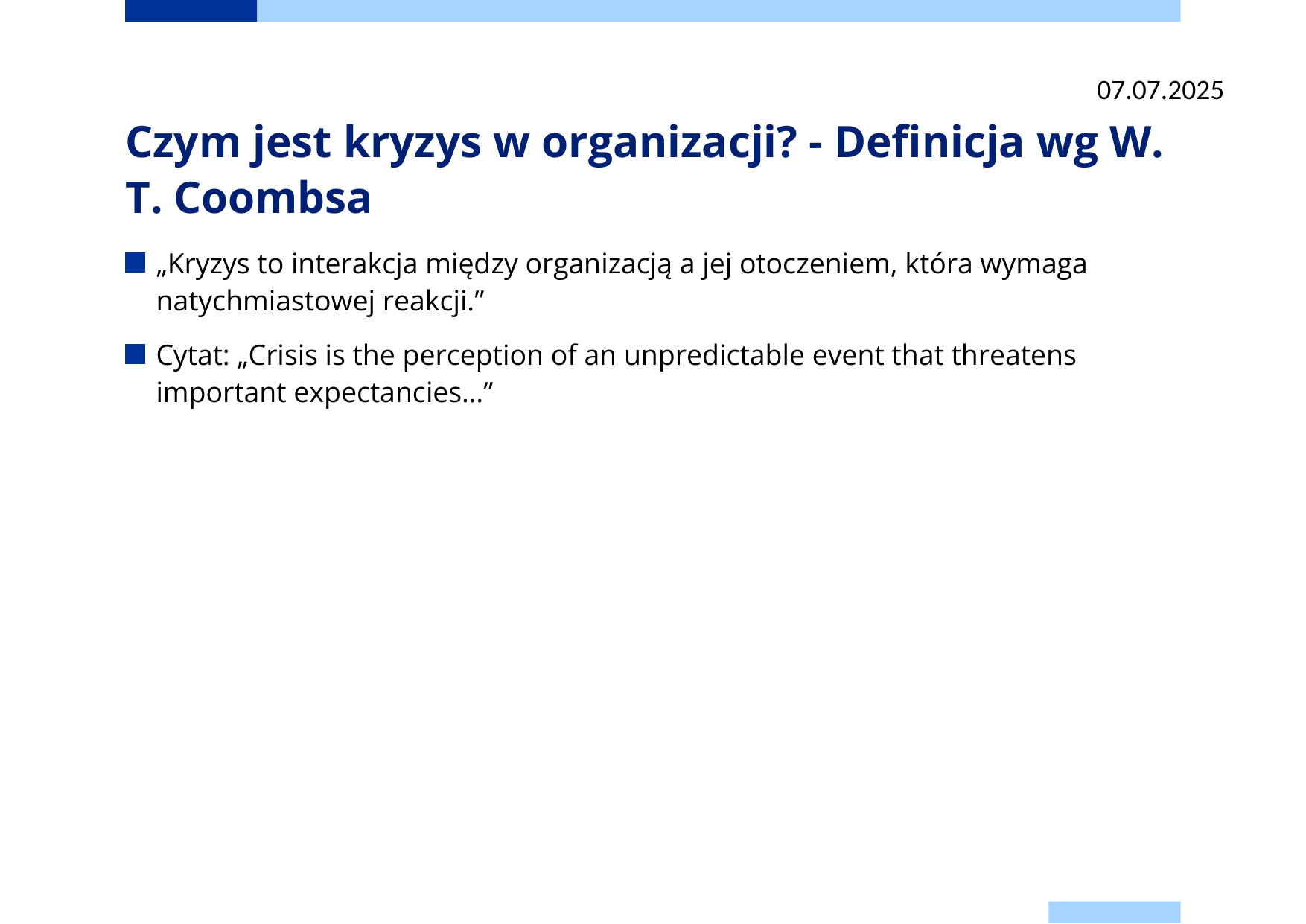

07.07.2025
# Czym jest kryzys w organizacji? - Definicja wg W. T. Coombsa
„Kryzys to interakcja między organizacją a jej otoczeniem, która wymaga natychmiastowej reakcji.”
Cytat: „Crisis is the perception of an unpredictable event that threatens important expectancies…”